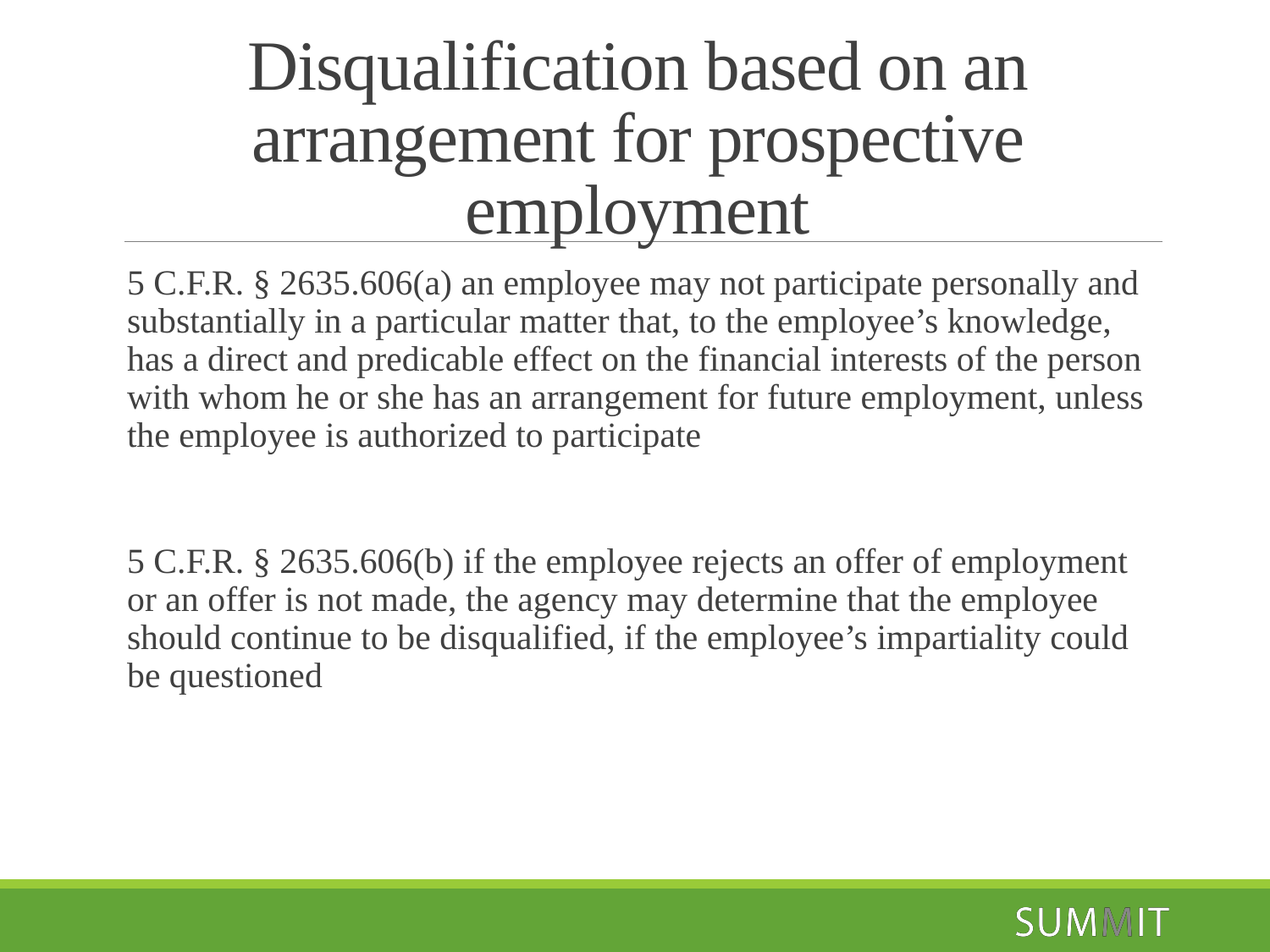

# Disqualification based on an arrangement for prospective employment
5 C.F.R. § 2635.606(a) an employee may not participate personally and substantially in a particular matter that, to the employee’s knowledge, has a direct and predicable effect on the financial interests of the person with whom he or she has an arrangement for future employment, unless the employee is authorized to participate

5 C.F.R. § 2635.606(b) if the employee rejects an offer of employment or an offer is not made, the agency may determine that the employee should continue to be disqualified, if the employee’s impartiality could be questioned